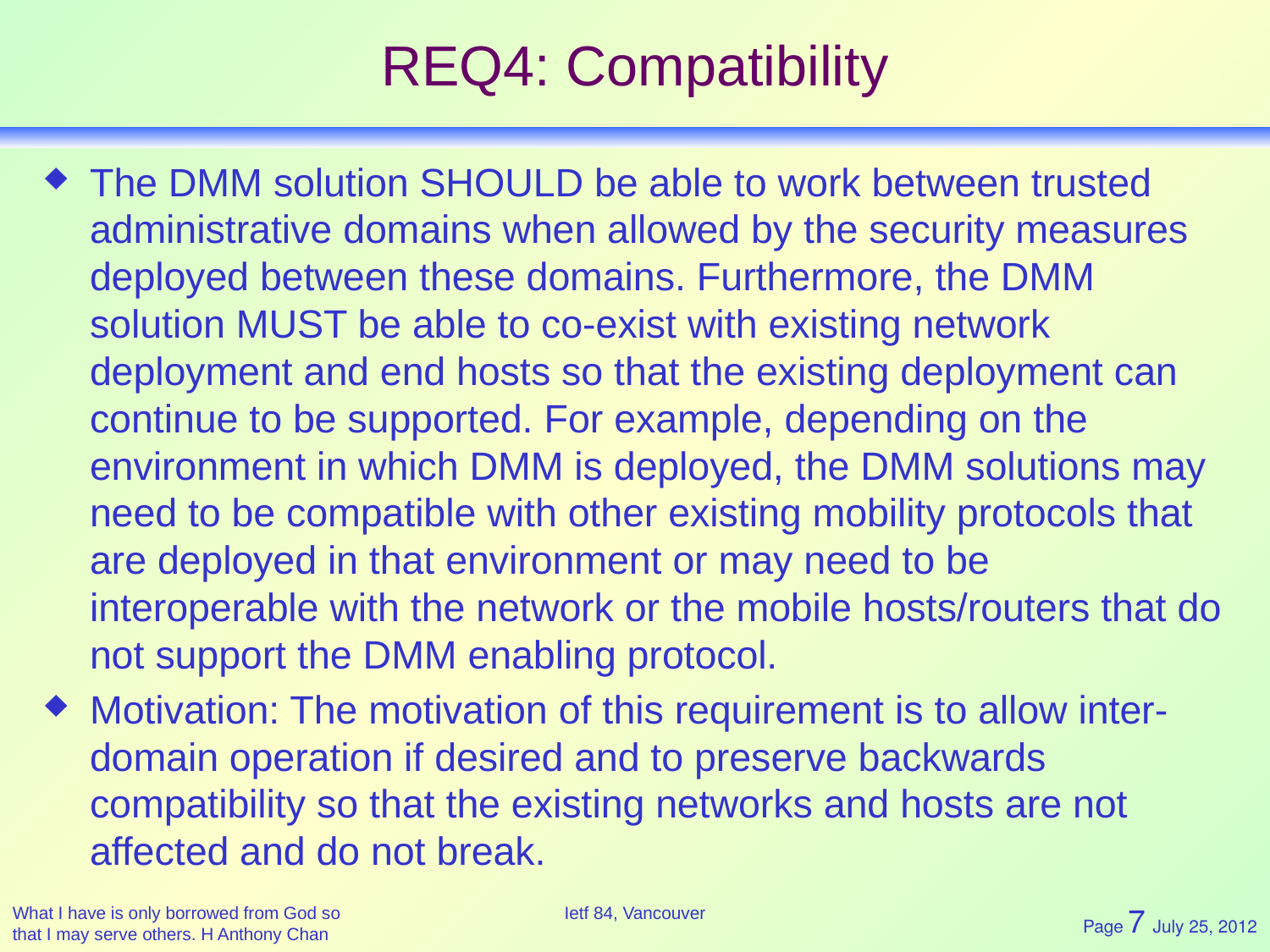

# REQ4: Compatibility
The DMM solution SHOULD be able to work between trusted administrative domains when allowed by the security measures deployed between these domains. Furthermore, the DMM solution MUST be able to co-exist with existing network deployment and end hosts so that the existing deployment can continue to be supported. For example, depending on the environment in which DMM is deployed, the DMM solutions may need to be compatible with other existing mobility protocols that are deployed in that environment or may need to be interoperable with the network or the mobile hosts/routers that do not support the DMM enabling protocol.
Motivation: The motivation of this requirement is to allow inter-domain operation if desired and to preserve backwards compatibility so that the existing networks and hosts are not affected and do not break.